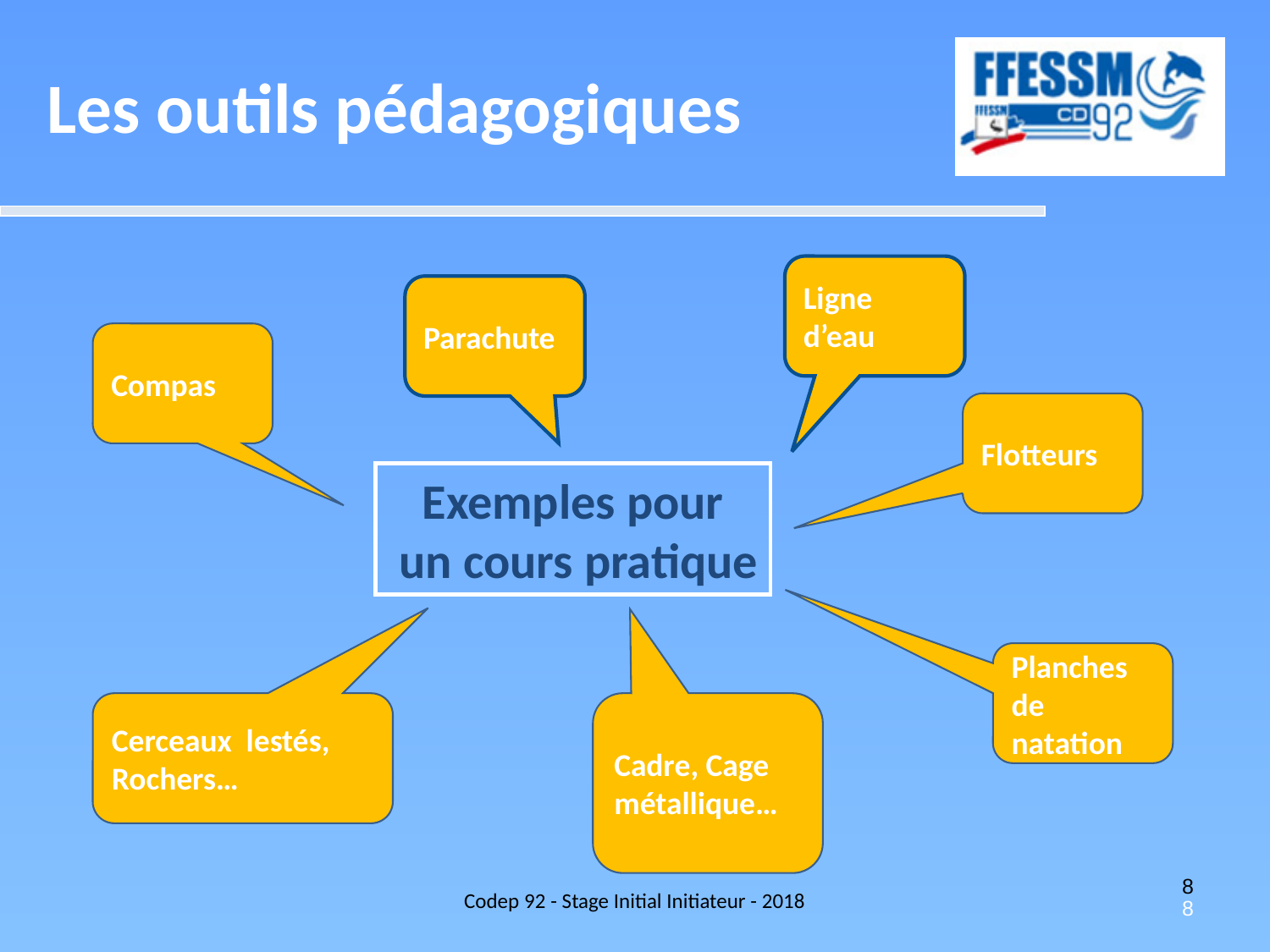

Les outils pédagogiques
Ligne d’eau
Parachute
Compas
Flotteurs
Exemples pour
 un cours pratique
Planches de
natation
Cerceaux  lestés, Rochers…
Cadre, Cage métallique…
Codep 92 - Stage Initial Initiateur - 2018
8
8